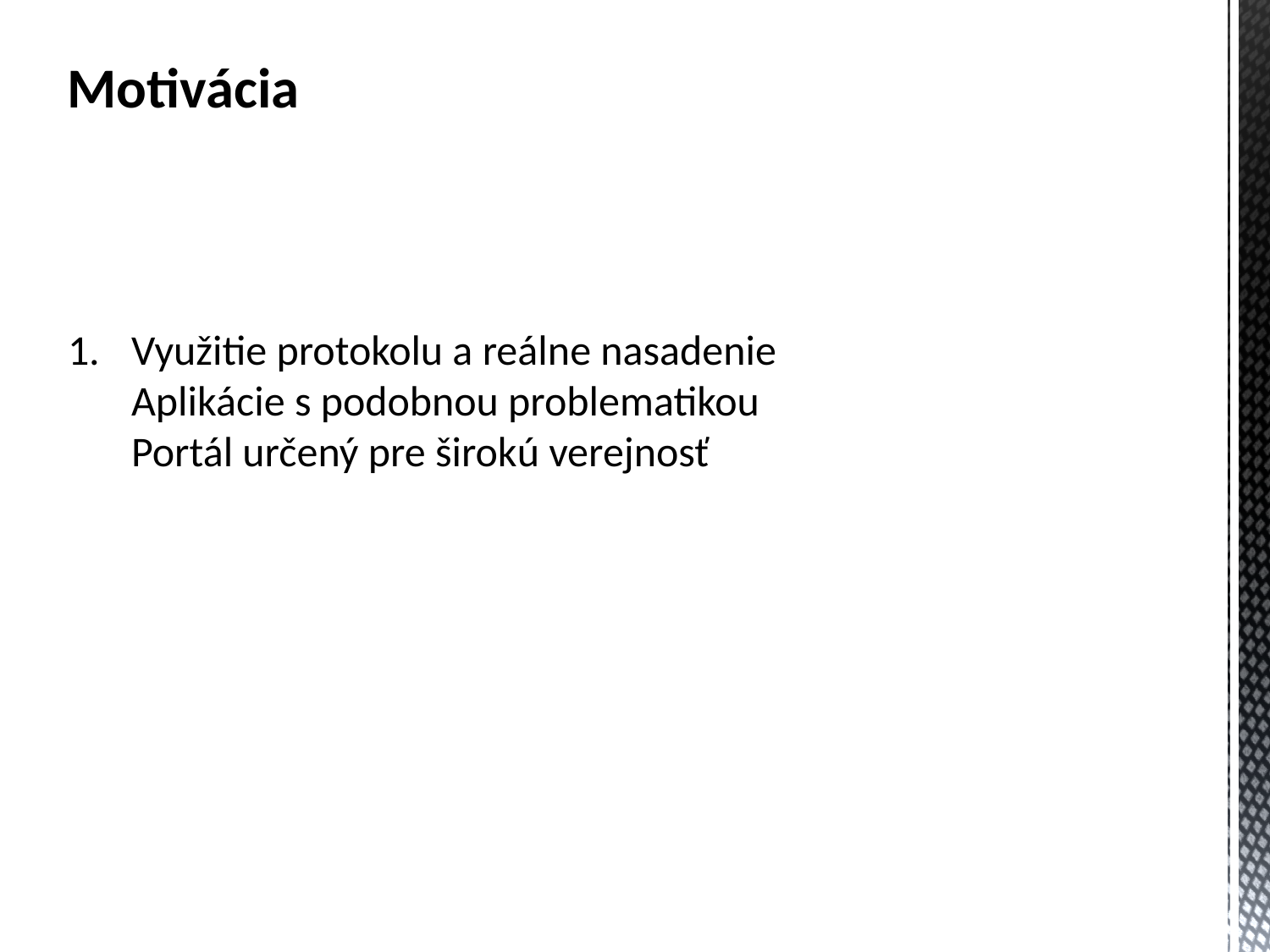

Motivácia
# Využitie protokolu a reálne nasadenie Aplikácie s podobnou problematikou Portál určený pre širokú verejnosť